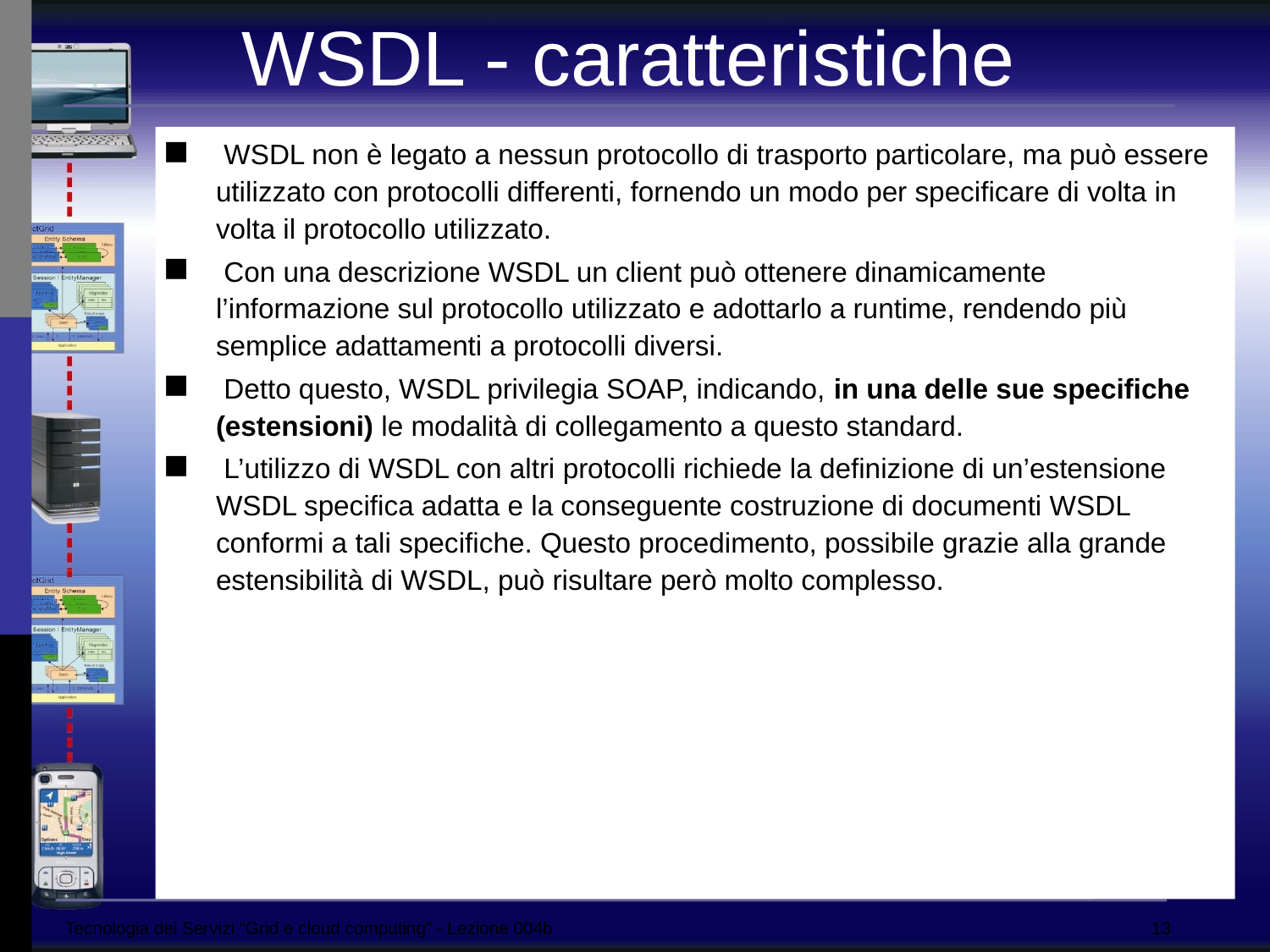

WSDL - caratteristiche
 WSDL non è legato a nessun protocollo di trasporto particolare, ma può essere utilizzato con protocolli differenti, fornendo un modo per specificare di volta in volta il protocollo utilizzato.
 Con una descrizione WSDL un client può ottenere dinamicamente l’informazione sul protocollo utilizzato e adottarlo a runtime, rendendo più semplice adattamenti a protocolli diversi.
 Detto questo, WSDL privilegia SOAP, indicando, in una delle sue specifiche (estensioni) le modalità di collegamento a questo standard.
 L’utilizzo di WSDL con altri protocolli richiede la definizione di un’estensione WSDL specifica adatta e la conseguente costruzione di documenti WSDL conformi a tali specifiche. Questo procedimento, possibile grazie alla grande estensibilità di WSDL, può risultare però molto complesso.